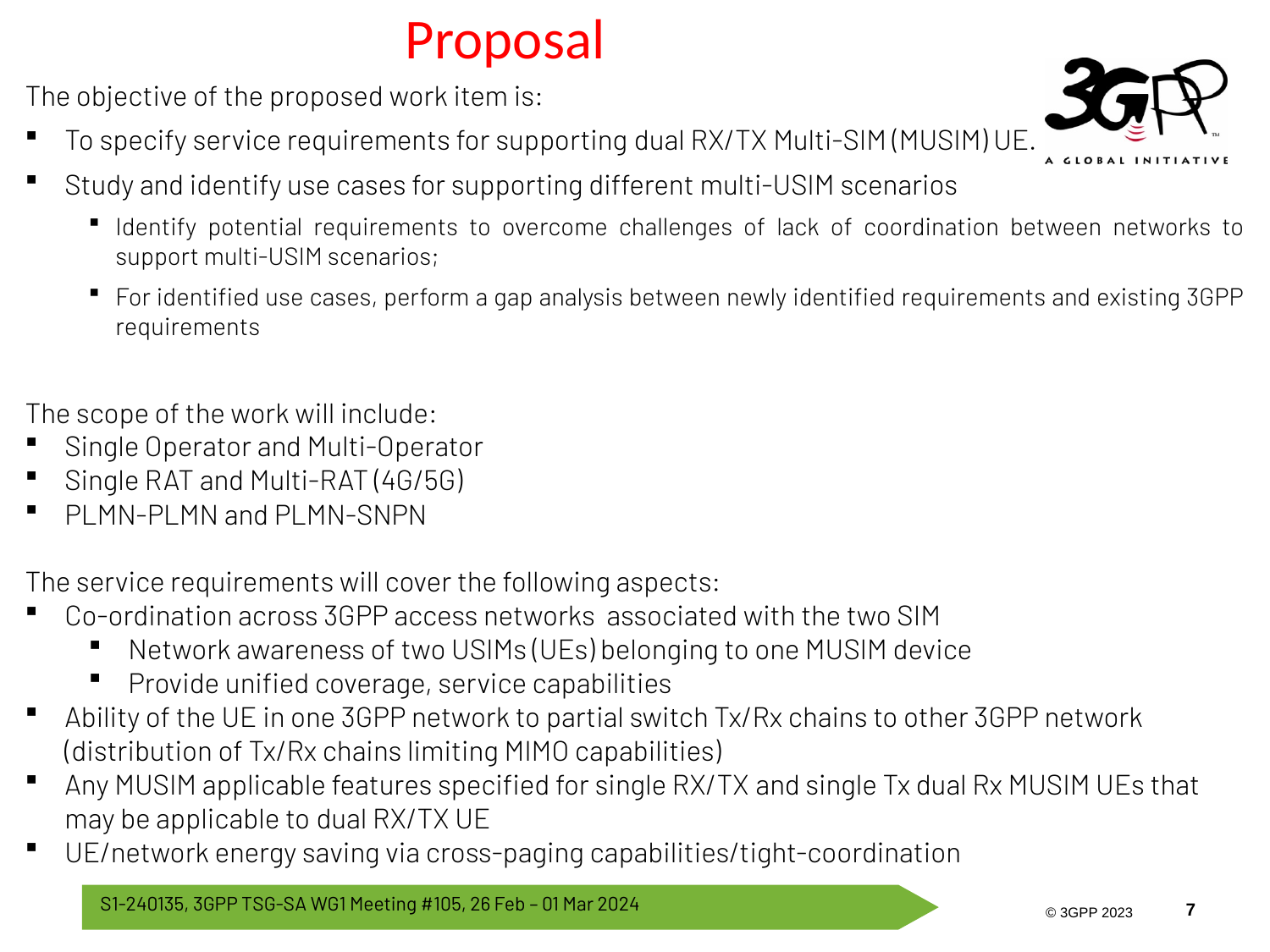

# Proposal
The objective of the proposed work item is:
To specify service requirements for supporting dual RX/TX Multi-SIM (MUSIM) UE.
Study and identify use cases for supporting different multi-USIM scenarios
Identify potential requirements to overcome challenges of lack of coordination between networks to support multi-USIM scenarios;
For identified use cases, perform a gap analysis between newly identified requirements and existing 3GPP requirements

The scope of the work will include:
Single Operator and Multi-Operator
Single RAT and Multi-RAT (4G/5G)
PLMN-PLMN and PLMN-SNPN

The service requirements will cover the following aspects:
Co-ordination across 3GPP access networks  associated with the two SIM
Network awareness of two USIMs (UEs) belonging to one MUSIM device
Provide unified coverage, service capabilities
Ability of the UE in one 3GPP network to partial switch Tx/Rx chains to other 3GPP network (distribution of Tx/Rx chains limiting MIMO capabilities)
Any MUSIM applicable features specified for single RX/TX and single Tx dual Rx MUSIM UEs that may be applicable to dual RX/TX UE
UE/network energy saving via cross-paging capabilities/tight-coordination

S1-240135, 3GPP TSG-SA WG1 Meeting #105, 26 Feb – 01 Mar 2024